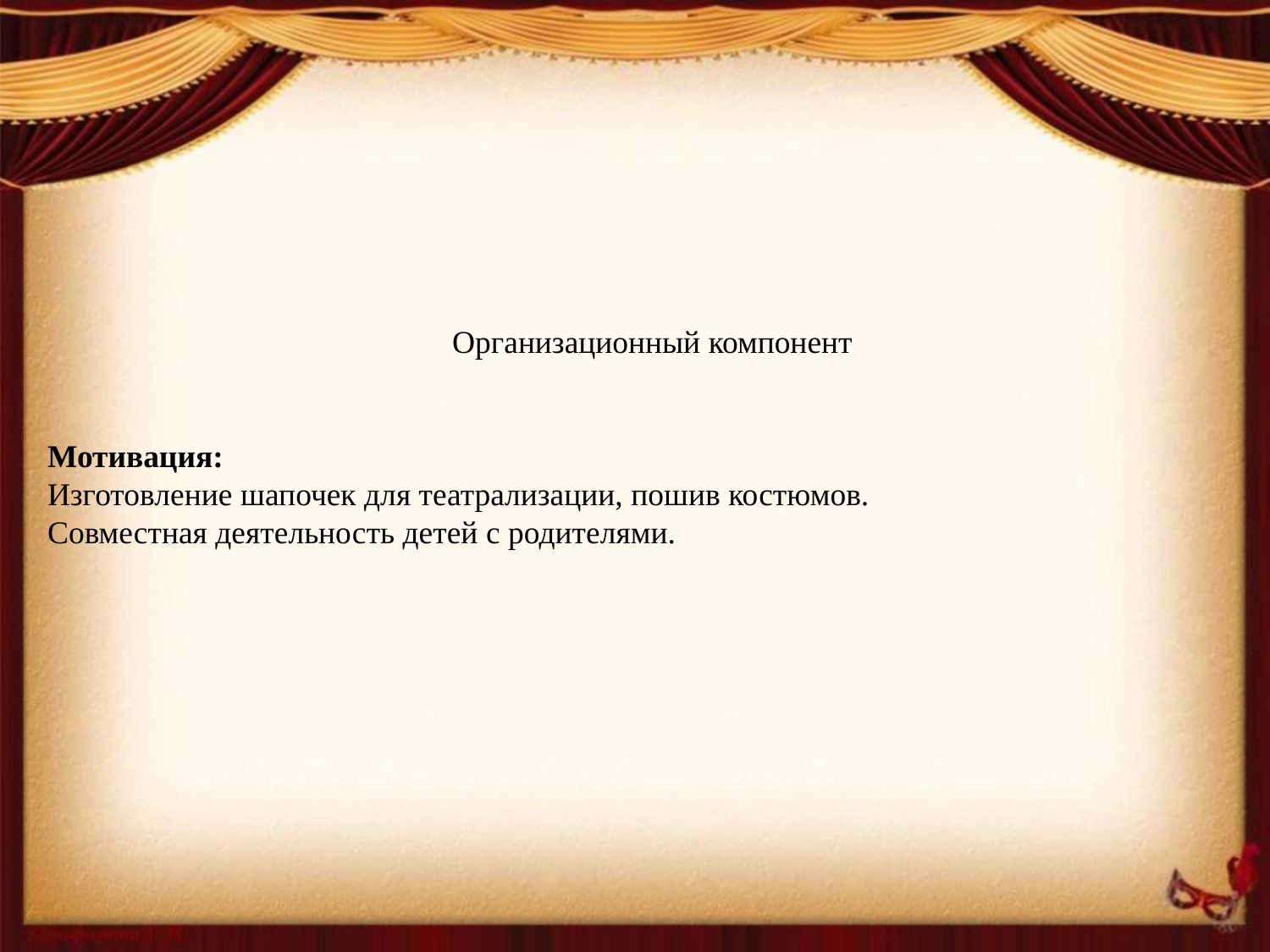

Организационный компонент

Мотивация:
Изготовление шапочек для театрализации, пошив костюмов.
Совместная деятельность детей с родителями.